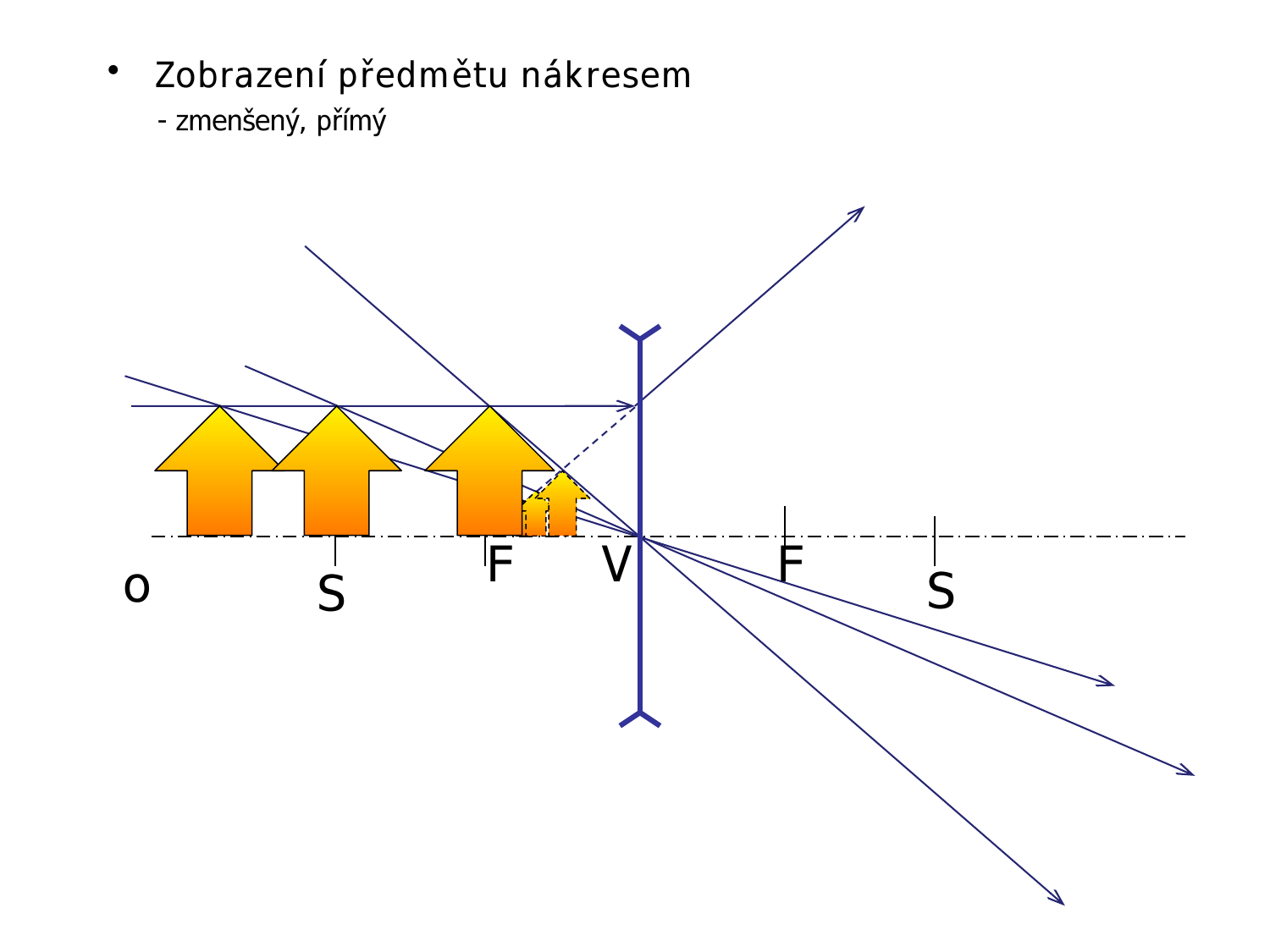

Zobrazení předmětu nákresem
- zmenšený, přímý

F
V
F
o
S
S